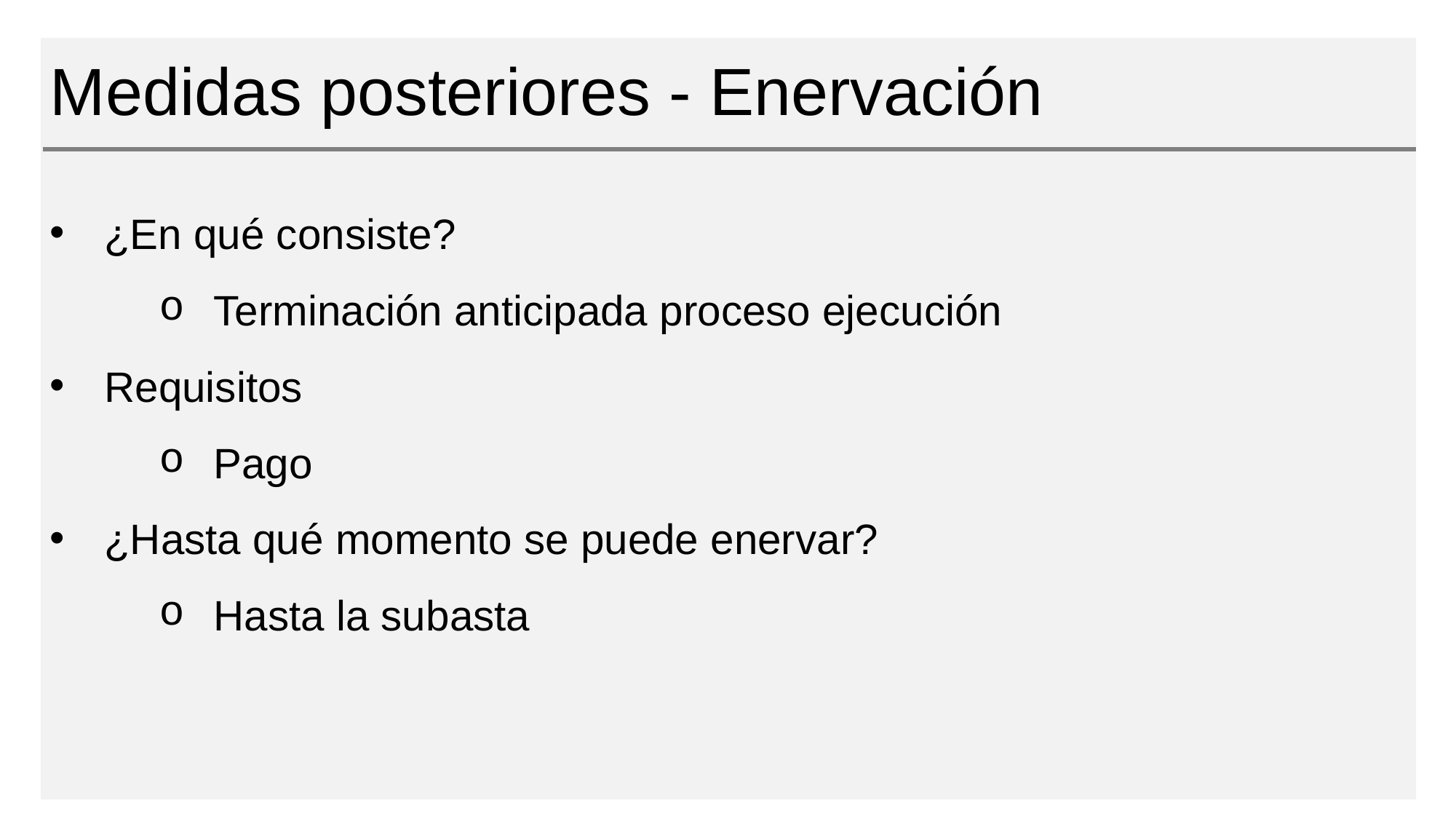

# Medidas posteriores - Enervación
¿En qué consiste?
Terminación anticipada proceso ejecución
Requisitos
Pago
¿Hasta qué momento se puede enervar?
Hasta la subasta